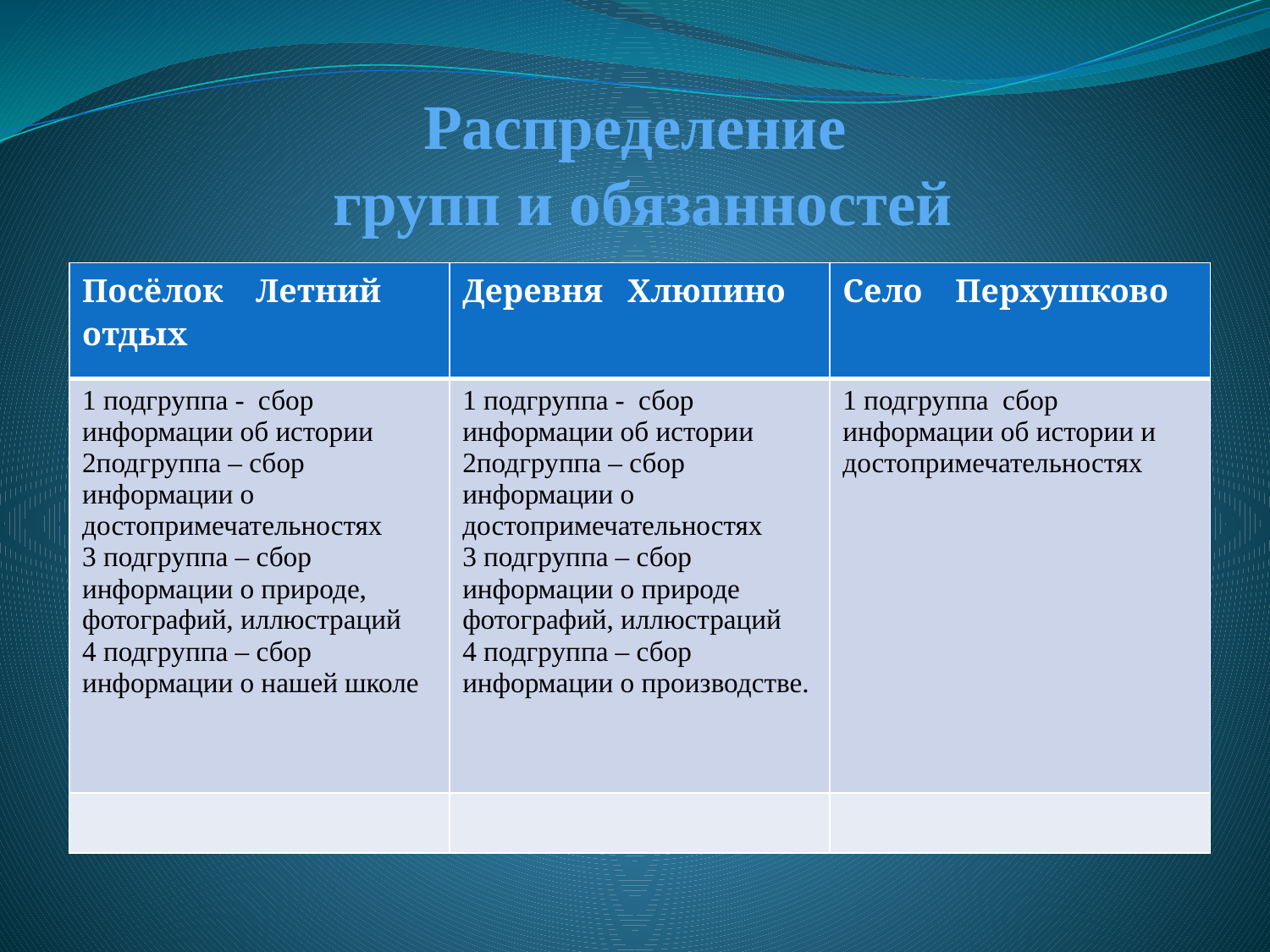

# Распределение групп и обязанностей
| Посёлок Летний отдых | Деревня Хлюпино | Село Перхушково |
| --- | --- | --- |
| 1 подгруппа - сбор информации об истории 2подгруппа – сбор информации о достопримечательностях 3 подгруппа – сбор информации о природе, фотографий, иллюстраций 4 подгруппа – сбор информации о нашей школе | 1 подгруппа - сбор информации об истории 2подгруппа – сбор информации о достопримечательностях 3 подгруппа – сбор информации о природе фотографий, иллюстраций 4 подгруппа – сбор информации о производстве. | 1 подгруппа сбор информации об истории и достопримечательностях |
|  |  |  |